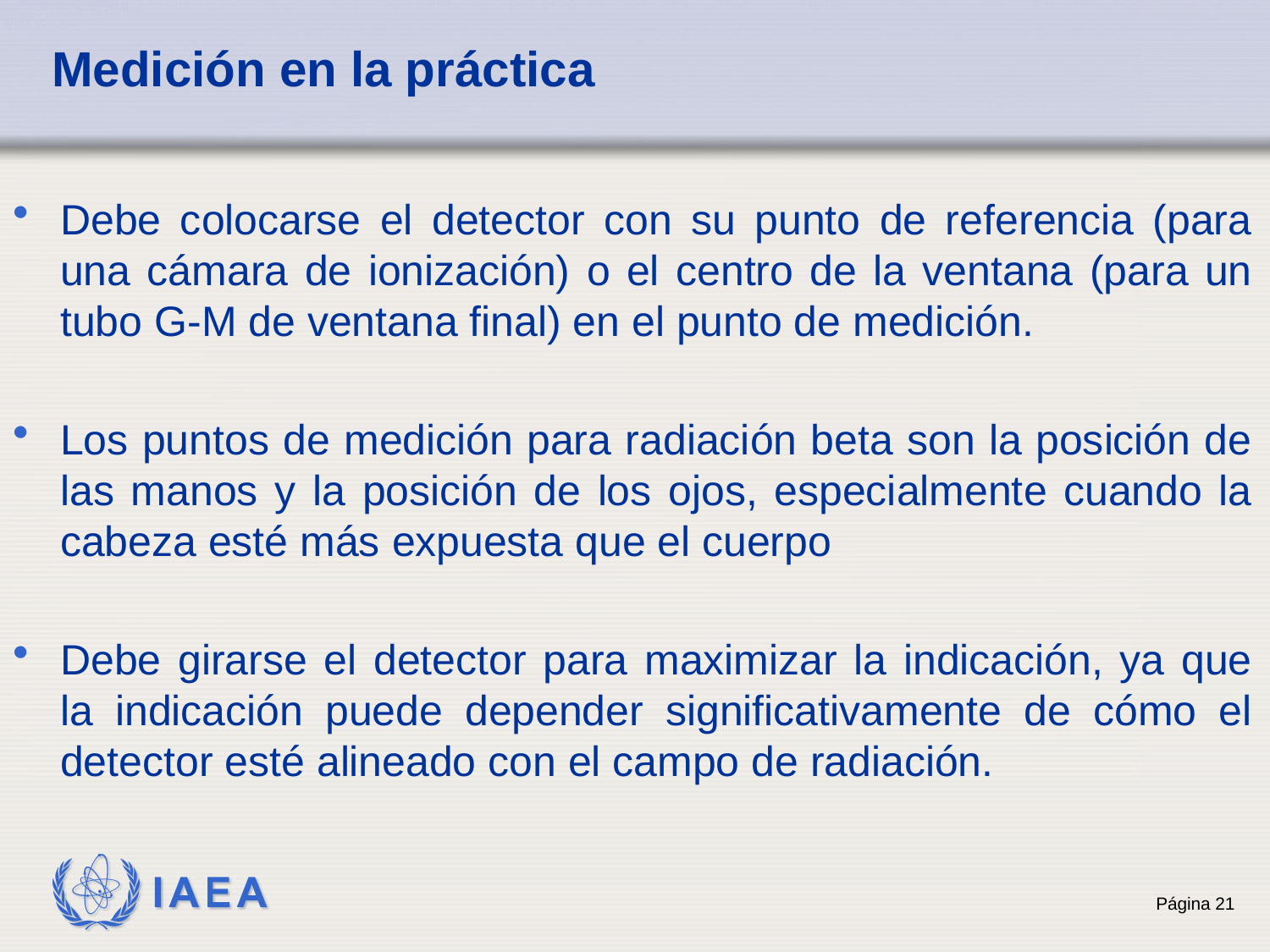

# Medición en la práctica
Debe colocarse el detector con su punto de referencia (para una cámara de ionización) o el centro de la ventana (para un tubo G-M de ventana final) en el punto de medición.

Los puntos de medición para radiación beta son la posición de las manos y la posición de los ojos, especialmente cuando la cabeza esté más expuesta que el cuerpo

Debe girarse el detector para maximizar la indicación, ya que la indicación puede depender significativamente de cómo el detector esté alineado con el campo de radiación.

21